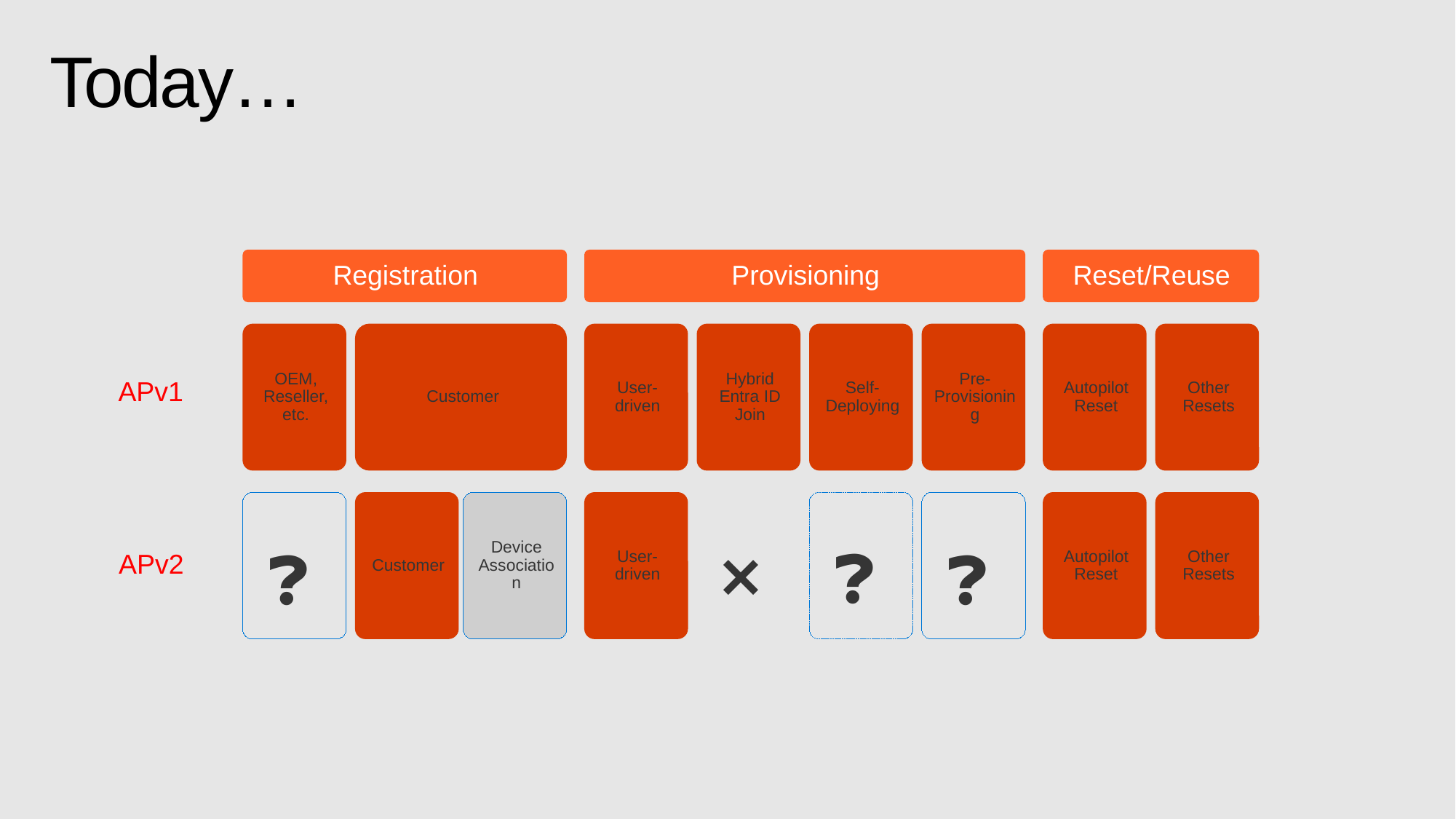

# Today…
Registration
OEM, Reseller, etc.

Customer
Customer
Device Association
Provisioning
User-driven
User-driven
Hybrid Entra ID Join

Self-Deploying

Pre-Provisioning

Reset/Reuse
Autopilot Reset
Autopilot Reset
Other Resets
Other Resets
APv1
❓
❓
❌
❓
APv2